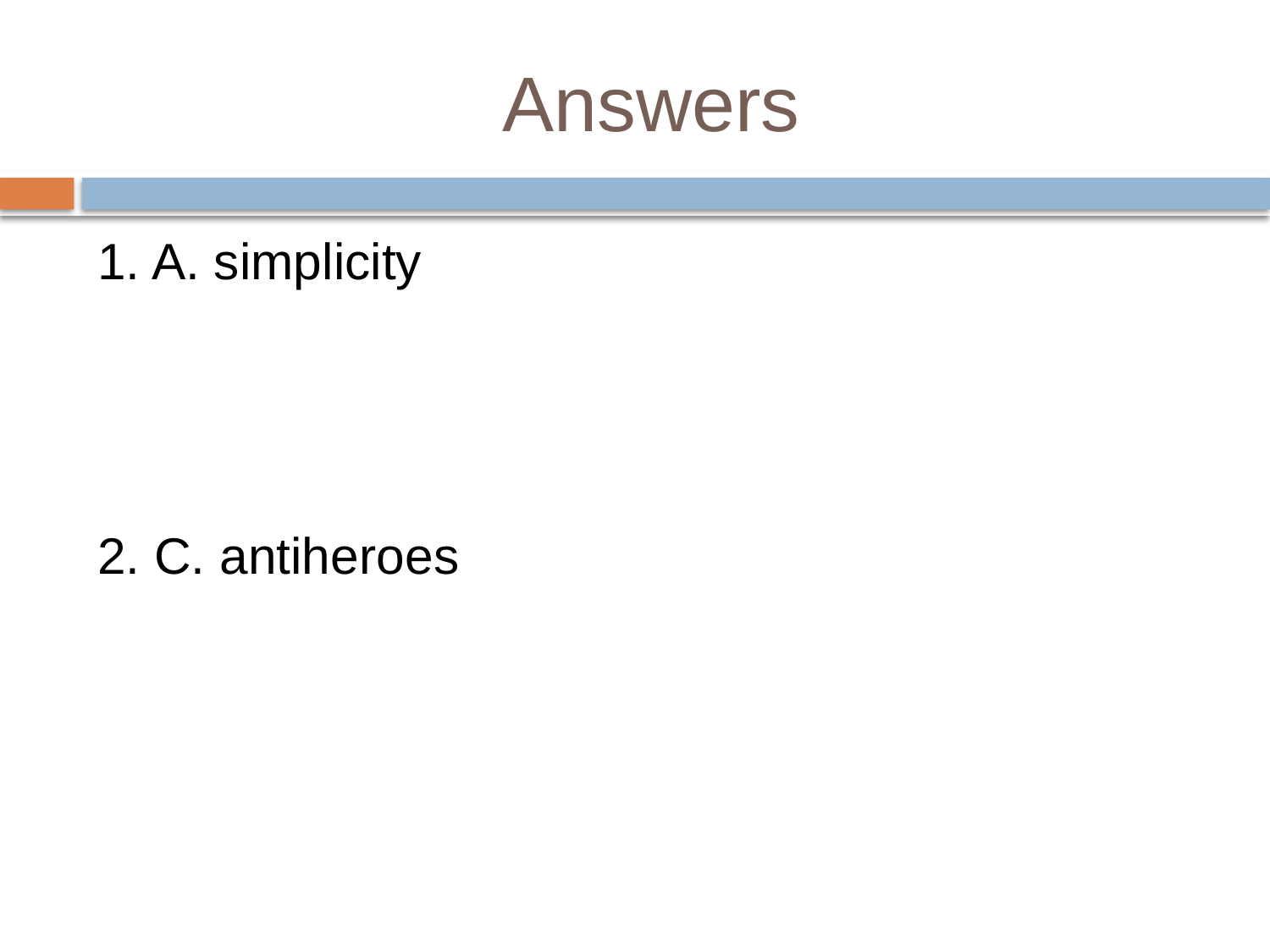

# Answers
1. A. simplicity

2. C. antiheroes